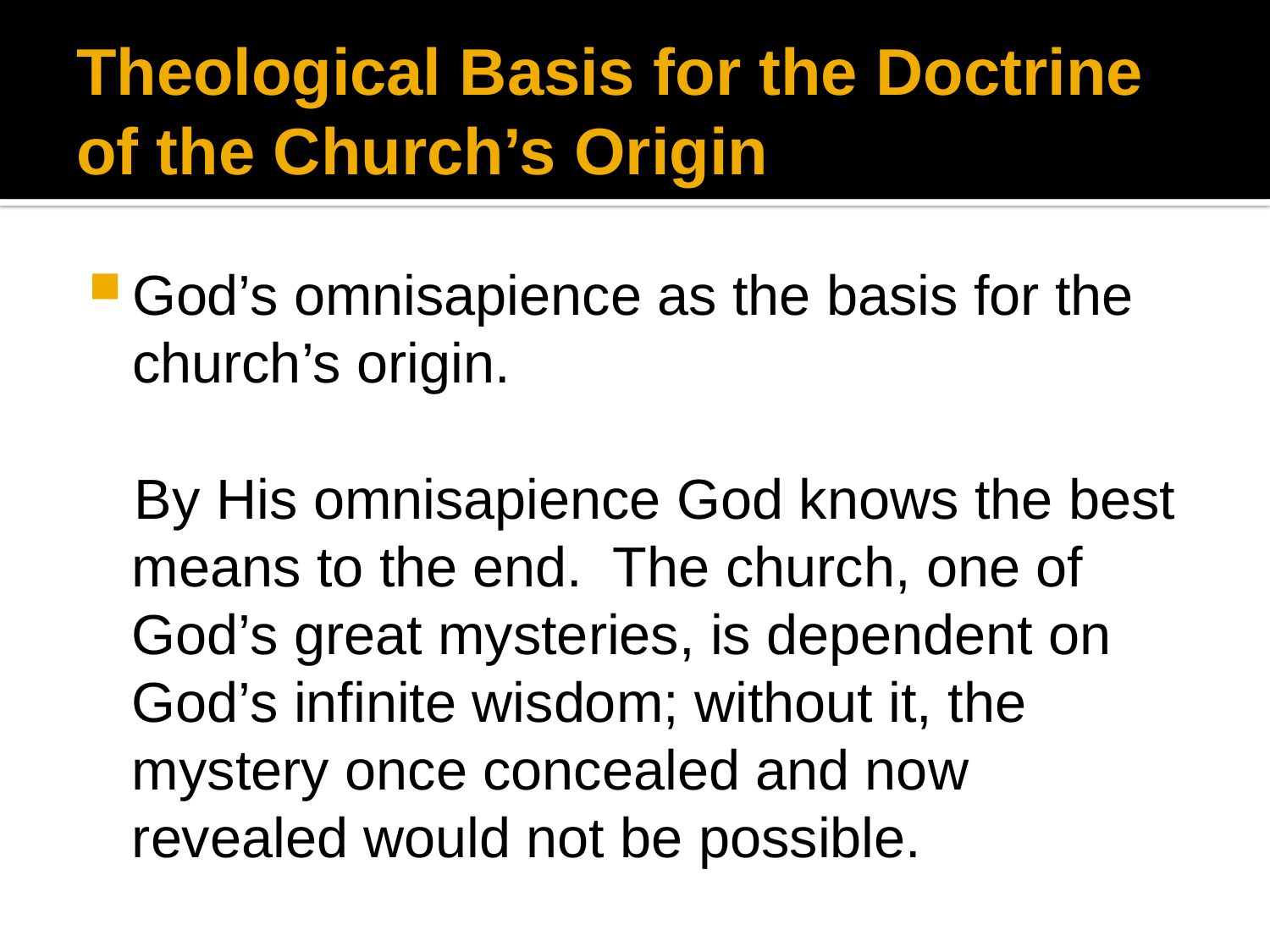

# Theological Basis for the Doctrine of the Church’s Origin
God’s omnisapience as the basis for the church’s origin.

By His omnisapience God knows the best means to the end.  The church, one of God’s great mysteries, is dependent on God’s infinite wisdom; without it, the mystery once concealed and now revealed would not be possible.